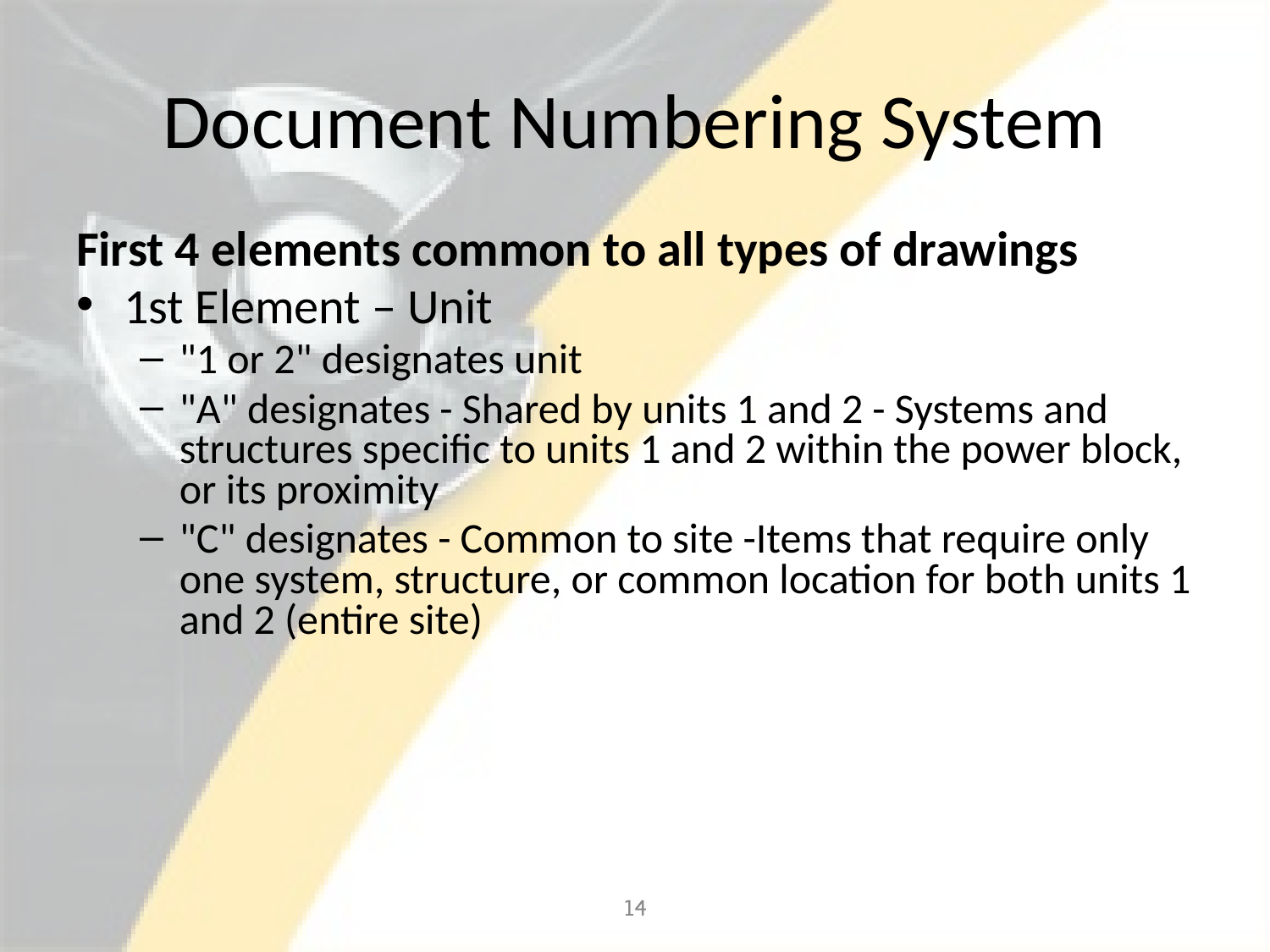

# Document Numbering System
First 4 elements common to all types of drawings
1st Element – Unit
"1 or 2" designates unit
"A" designates - Shared by units 1 and 2 - Systems and structures specific to units 1 and 2 within the power block, or its proximity
"C" designates - Common to site -Items that require only one system, structure, or common location for both units 1 and 2 (entire site)
14